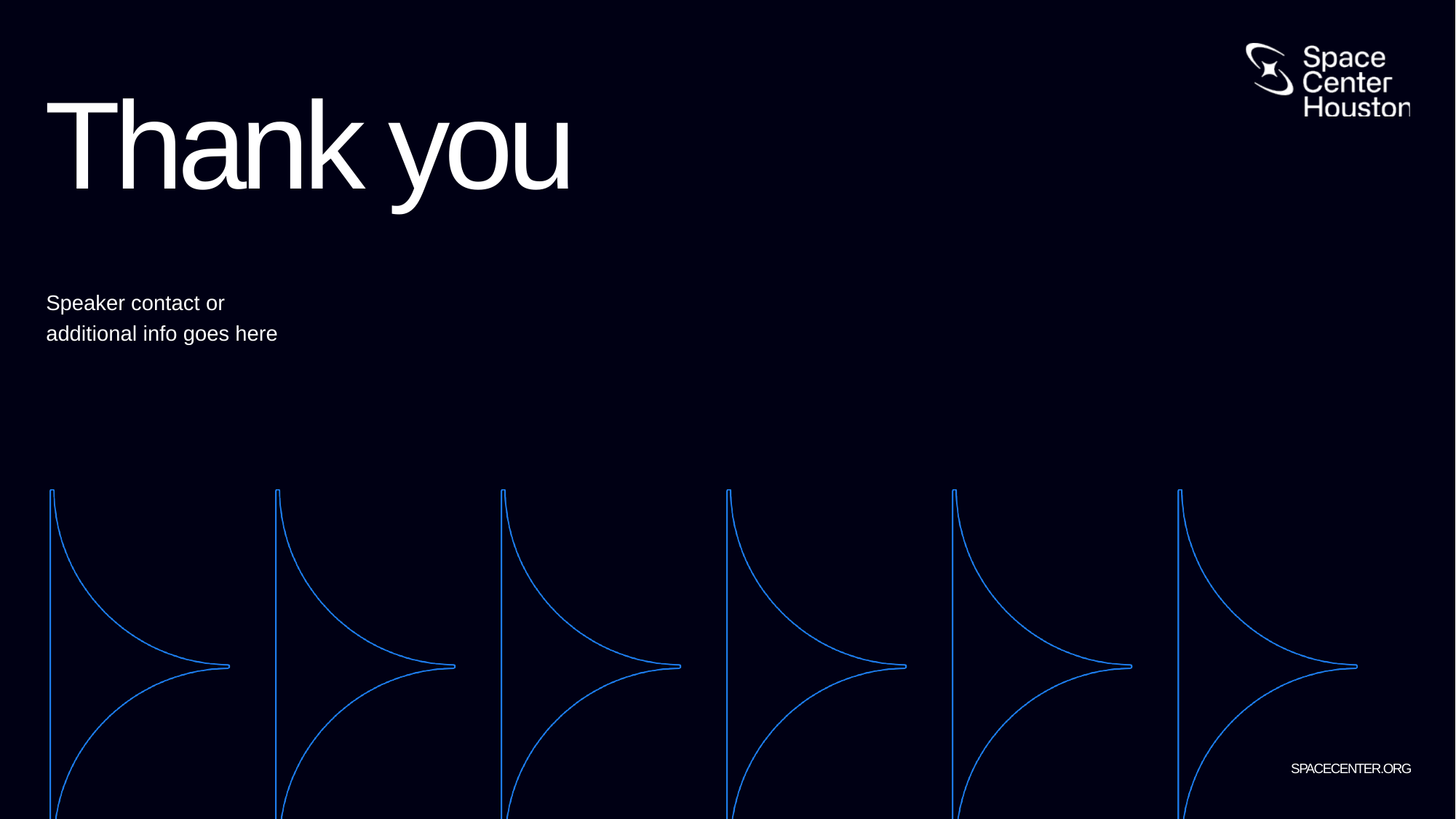

# Thank you
Speaker contact or
additional info goes here